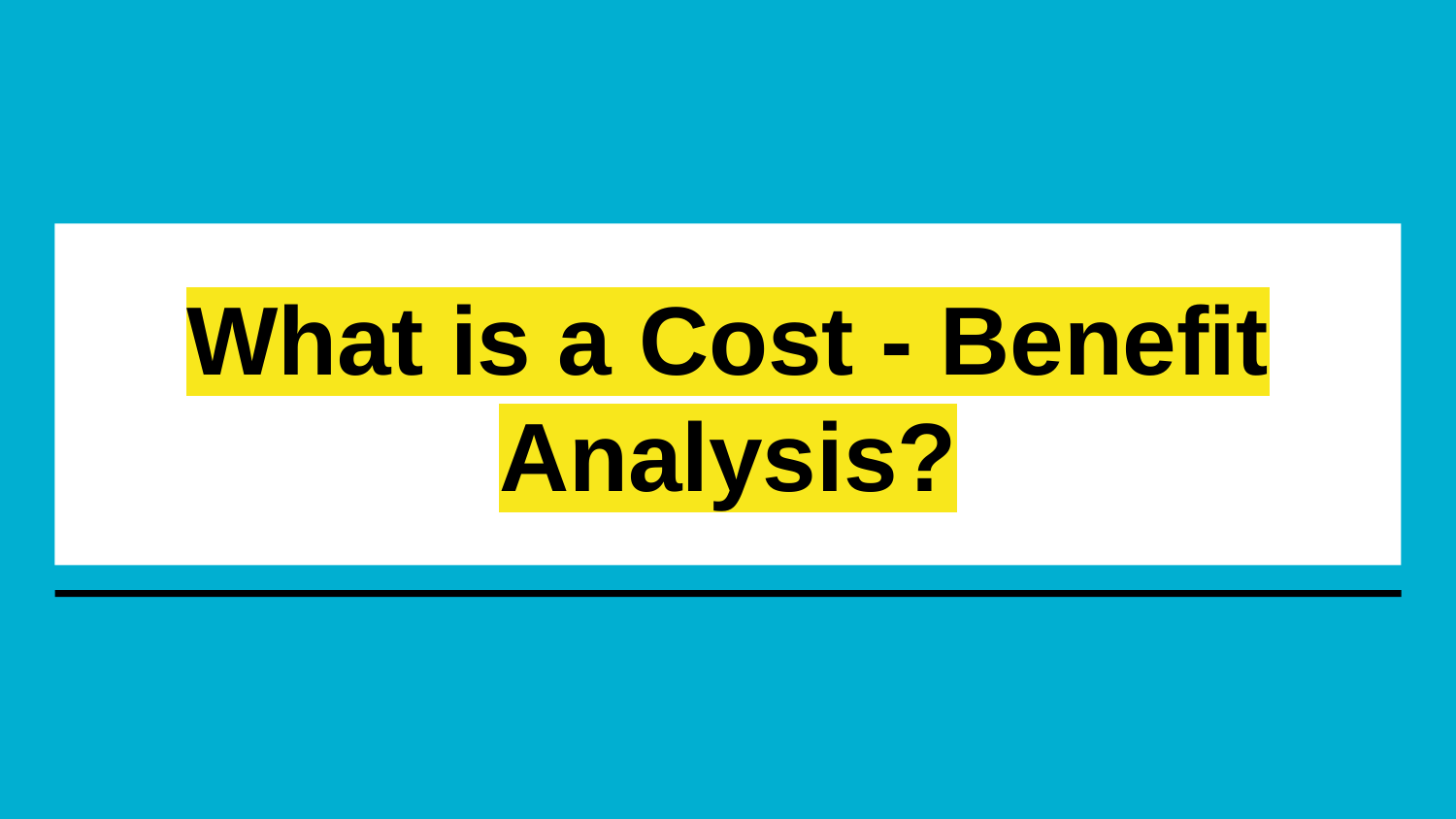

# What is a Cost - Benefit Analysis?